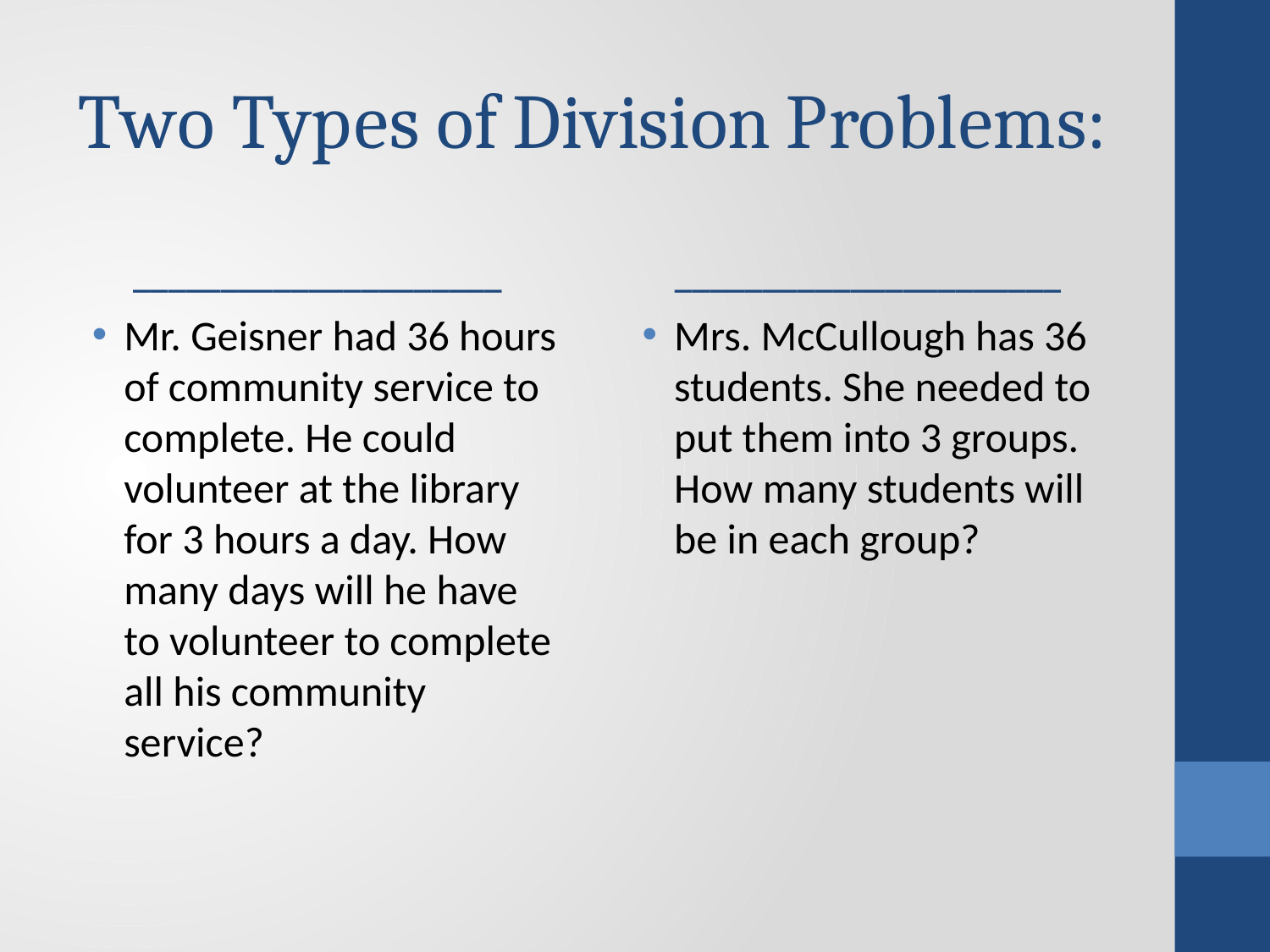

# Two Types of Division Problems:
_____________________
______________________
Mr. Geisner had 36 hours of community service to complete. He could volunteer at the library for 3 hours a day. How many days will he have to volunteer to complete all his community service?
Mrs. McCullough has 36 students. She needed to put them into 3 groups. How many students will be in each group?